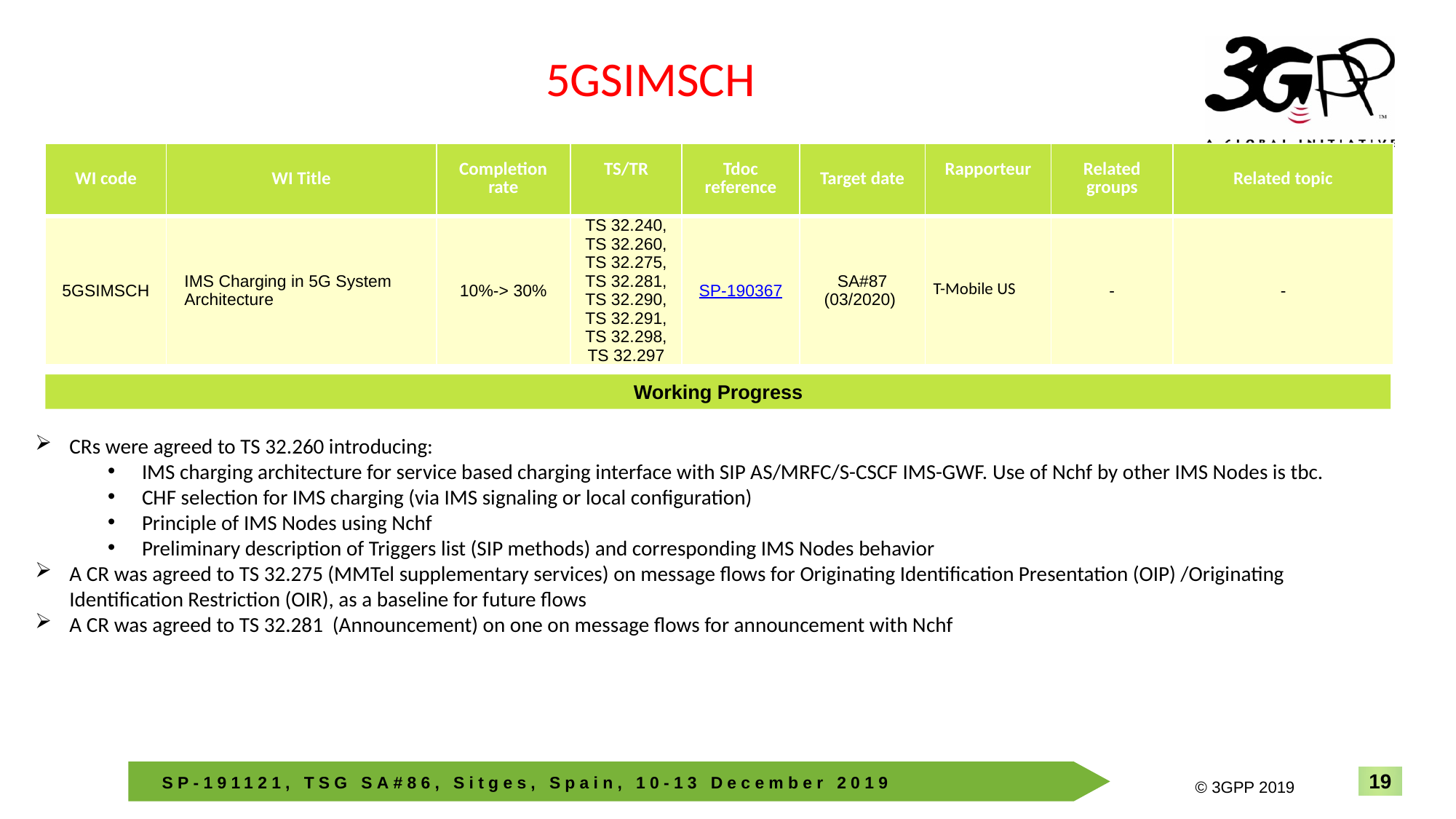

5GSIMSCH
| WI code | WI Title | Completion rate | TS/TR | Tdoc reference | Target date | Rapporteur | Related groups | Related topic |
| --- | --- | --- | --- | --- | --- | --- | --- | --- |
| 5GSIMSCH | IMS Charging in 5G System Architecture | 10%-> 30% | TS 32.240, TS 32.260, TS 32.275, TS 32.281, TS 32.290, TS 32.291, TS 32.298, TS 32.297 | SP-190367 | SA#87 (03/2020) | T-Mobile US | - | - |
Working Progress
CRs were agreed to TS 32.260 introducing:
IMS charging architecture for service based charging interface with SIP AS/MRFC/S-CSCF IMS-GWF. Use of Nchf by other IMS Nodes is tbc.
CHF selection for IMS charging (via IMS signaling or local configuration)
Principle of IMS Nodes using Nchf
Preliminary description of Triggers list (SIP methods) and corresponding IMS Nodes behavior
A CR was agreed to TS 32.275 (MMTel supplementary services) on message flows for Originating Identification Presentation (OIP) /Originating Identification Restriction (OIR), as a baseline for future flows
A CR was agreed to TS 32.281  (Announcement) on one on message flows for announcement with Nchf